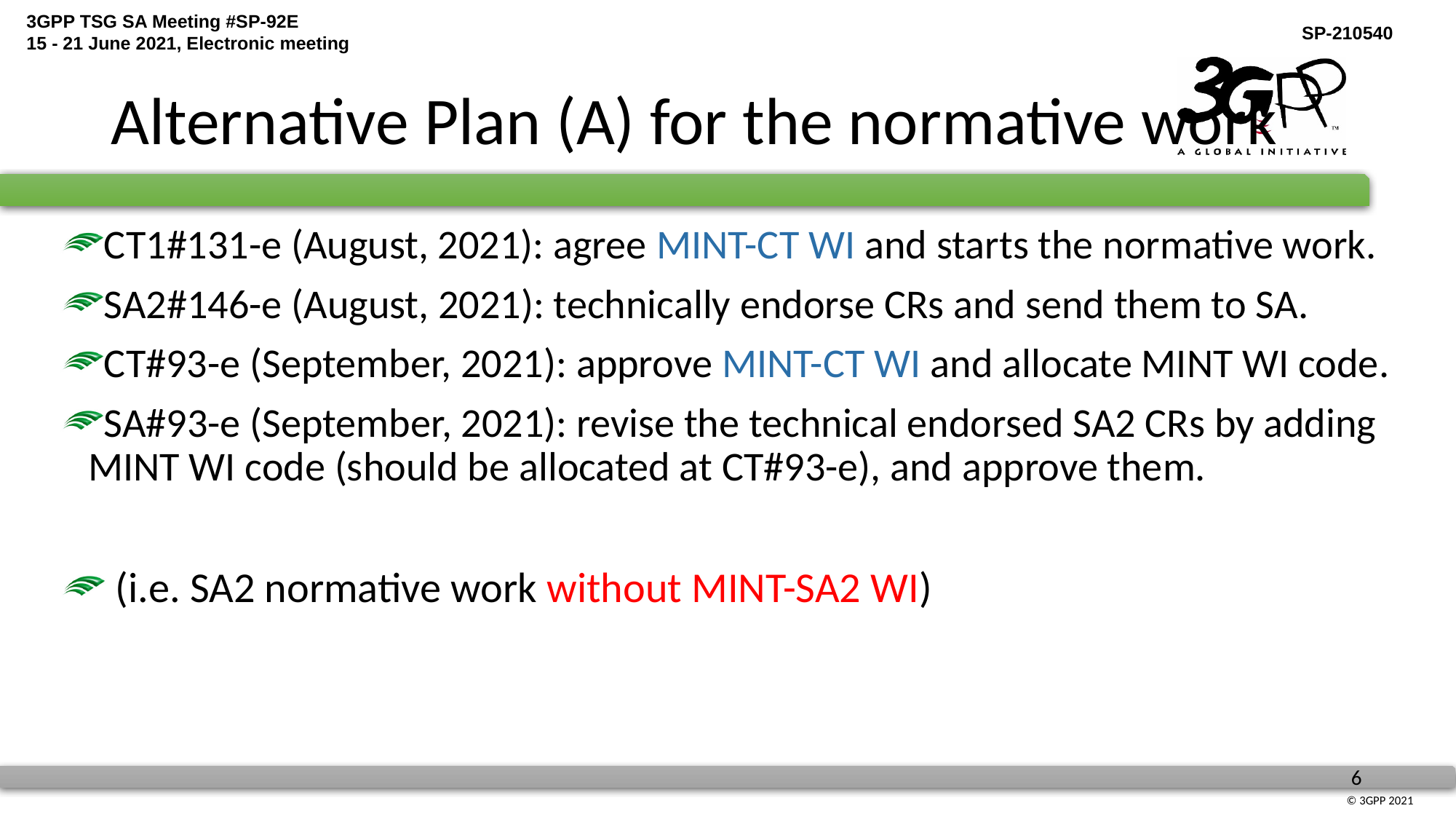

# Alternative Plan (A) for the normative work
CT1#131-e (August, 2021): agree MINT-CT WI and starts the normative work.
SA2#146-e (August, 2021): technically endorse CRs and send them to SA.
CT#93-e (September, 2021): approve MINT-CT WI and allocate MINT WI code.
SA#93-e (September, 2021): revise the technical endorsed SA2 CRs by adding MINT WI code (should be allocated at CT#93-e), and approve them.

 (i.e. SA2 normative work without MINT-SA2 WI)